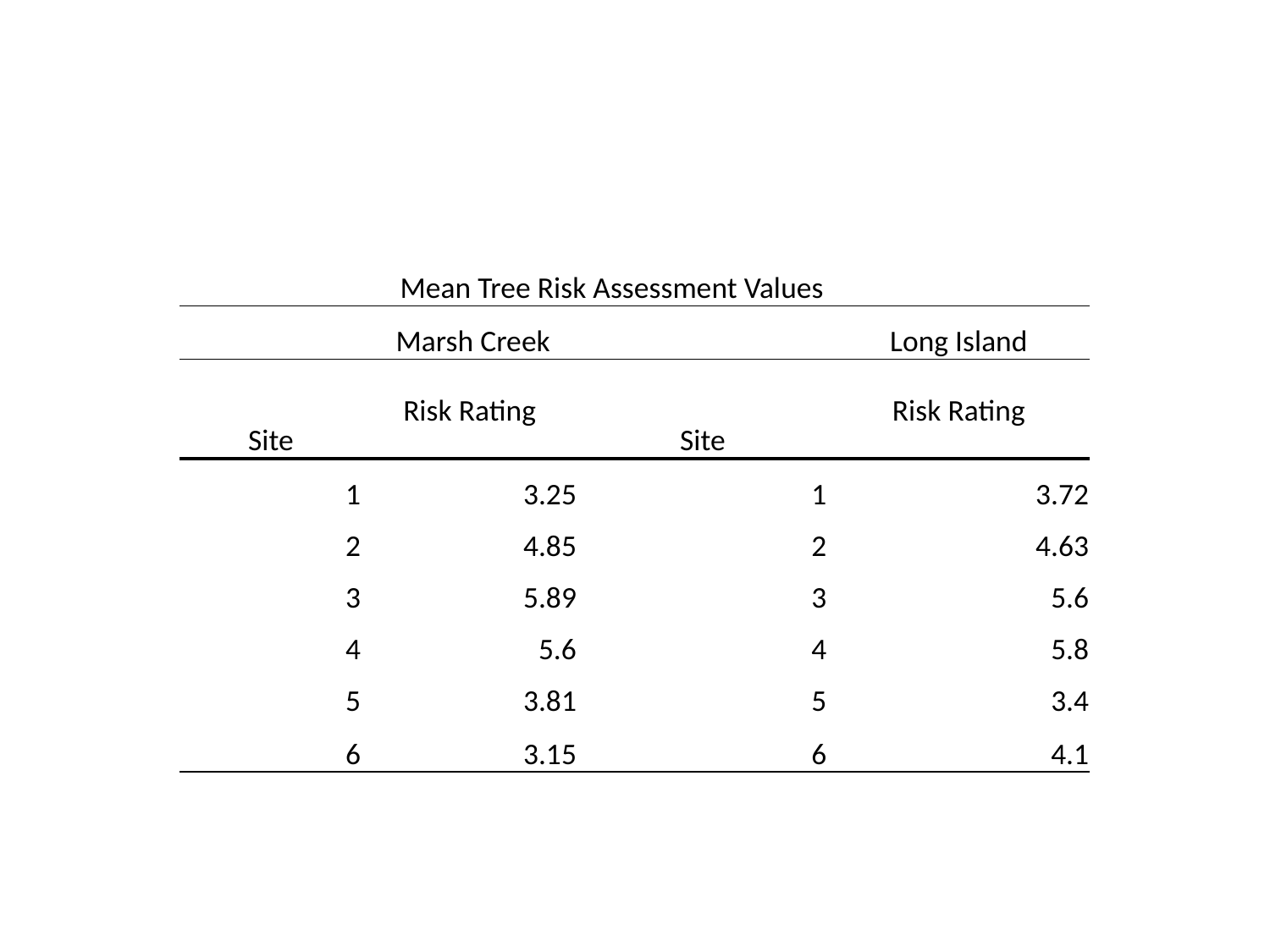

| Mean Tree Risk Assessment Values |  |  |  |
| --- | --- | --- | --- |
| Marsh Creek |  |  | Long Island |
| Site | Risk Rating | Site | Risk Rating |
| 1 | 3.25 | 1 | 3.72 |
| 2 | 4.85 | 2 | 4.63 |
| 3 | 5.89 | 3 | 5.6 |
| 4 | 5.6 | 4 | 5.8 |
| 5 | 3.81 | 5 | 3.4 |
| 6 | 3.15 | 6 | 4.1 |